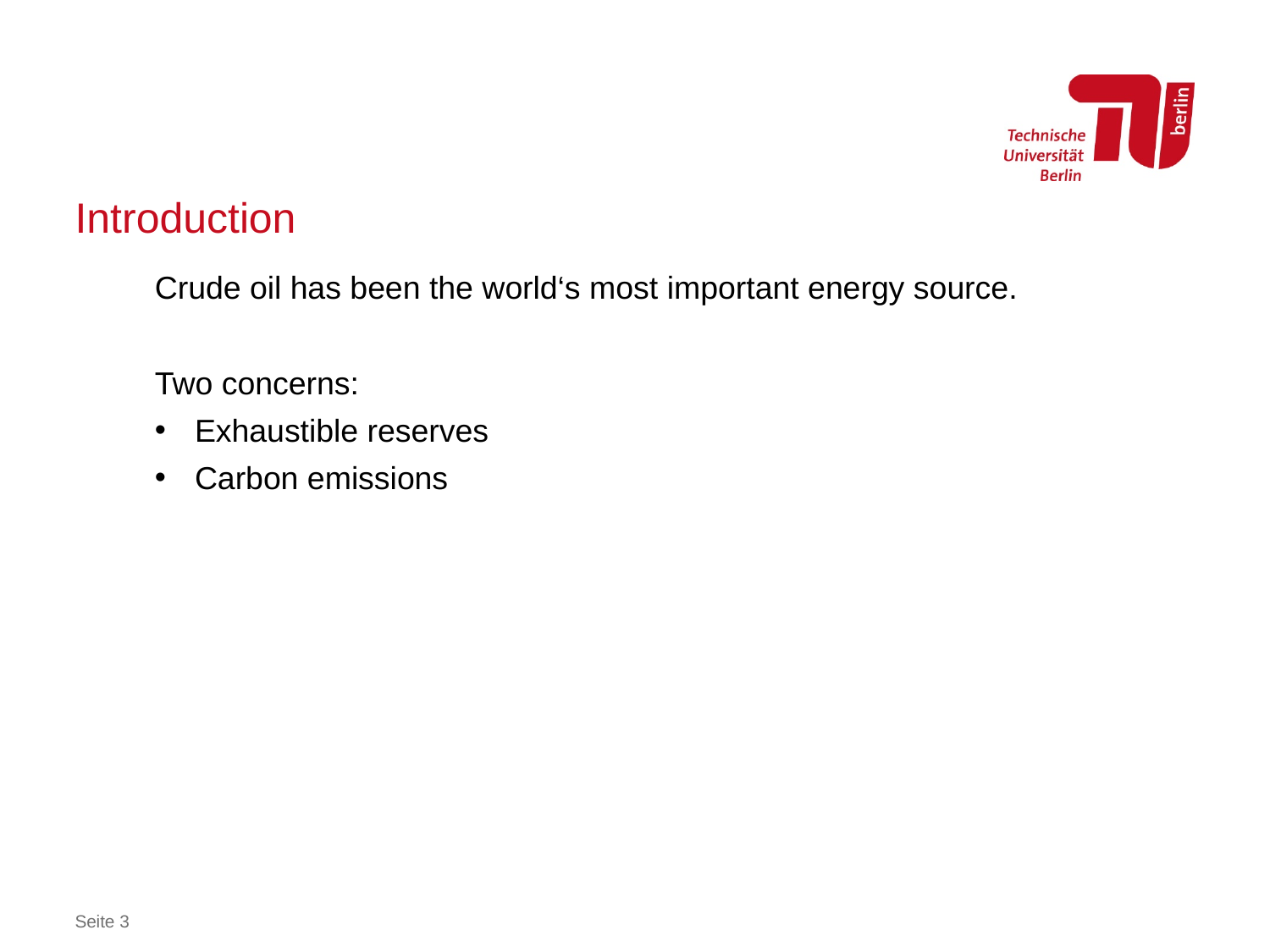

# Introduction
Crude oil has been the world‘s most important energy source.

Two concerns:
Exhaustible reserves
Carbon emissions

Seite 3